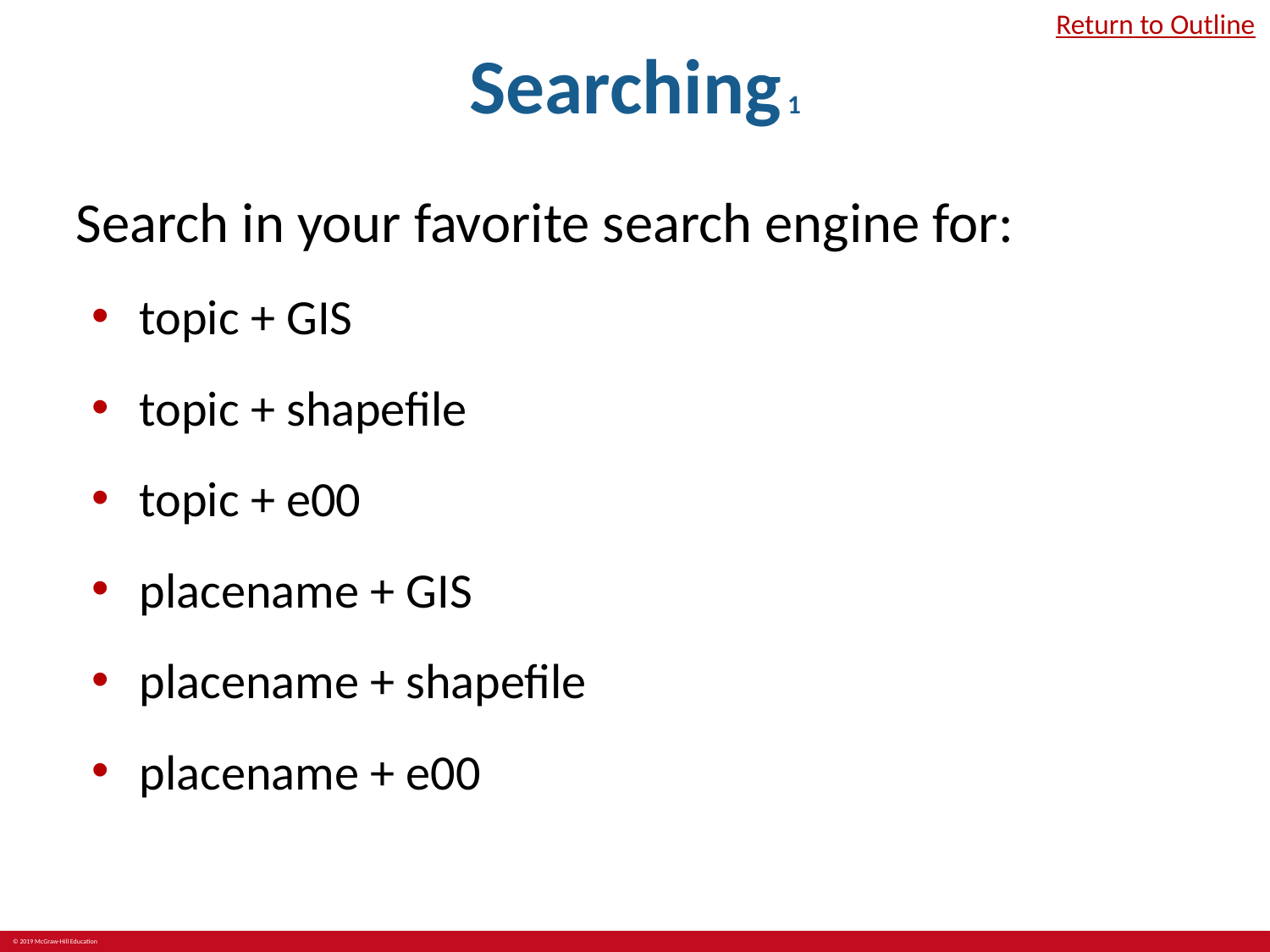

# Searching 1
Return to Outline
Search in your favorite search engine for:
topic + GIS
topic + shapefile
topic + e00
placename + GIS
placename + shapefile
placename + e00